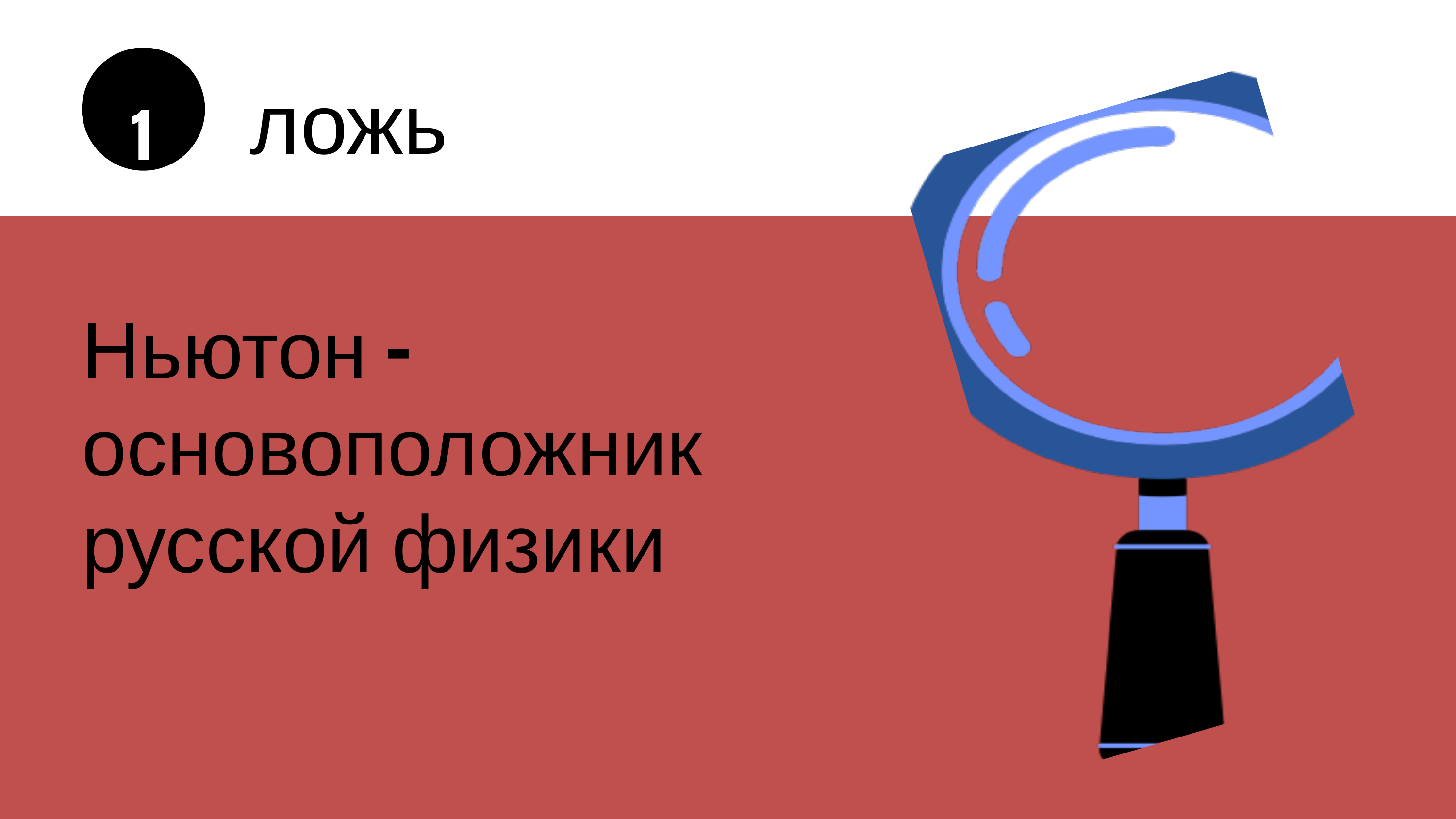

ложь
1

Ньютон - основоположник русской физики